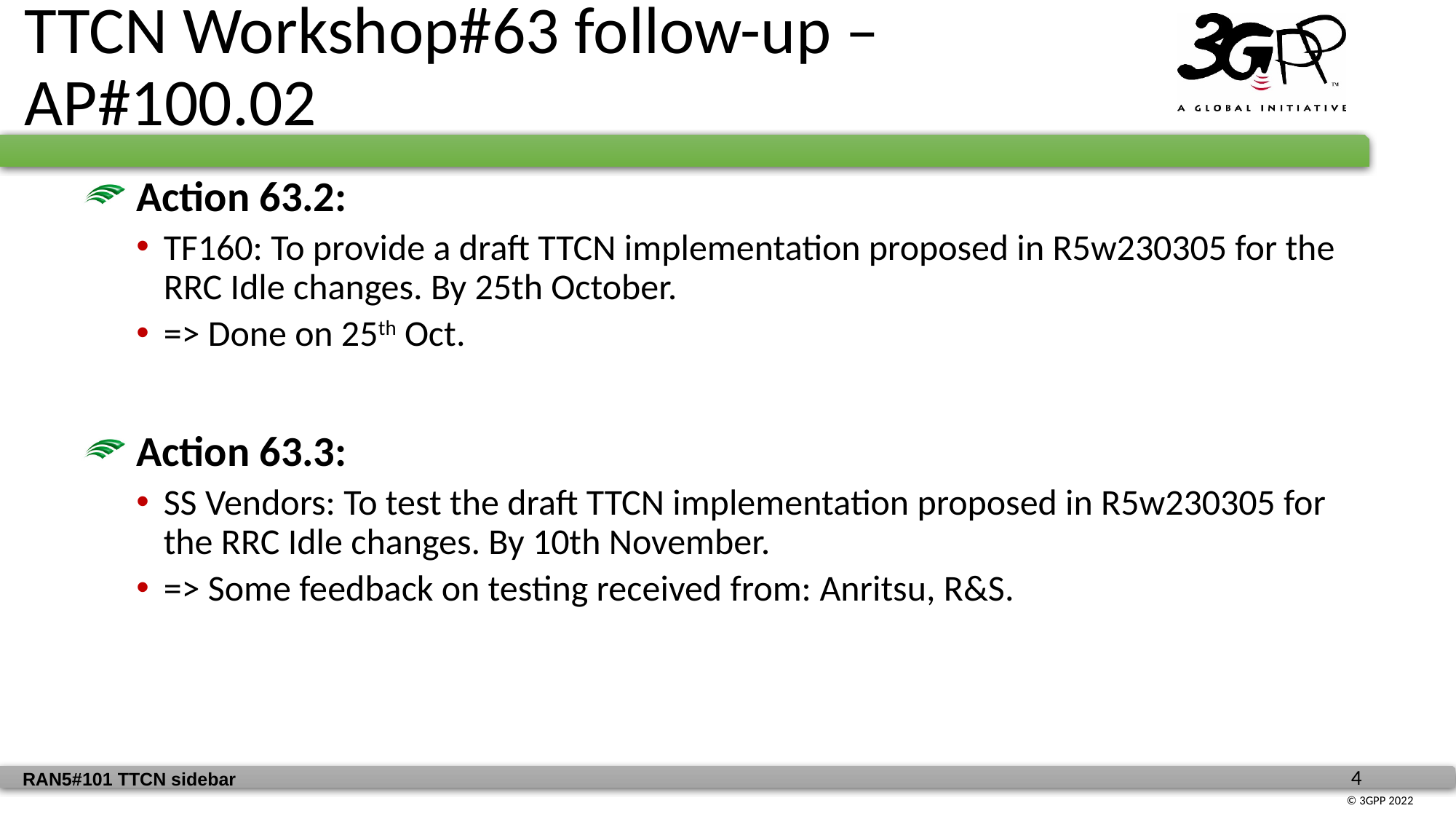

TTCN Workshop#63 follow-up – AP#100.02
 Action 63.2:
TF160: To provide a draft TTCN implementation proposed in R5w230305 for the RRC Idle changes. By 25th October.
=> Done on 25th Oct.

 Action 63.3:
SS Vendors: To test the draft TTCN implementation proposed in R5w230305 for the RRC Idle changes. By 10th November.
=> Some feedback on testing received from: Anritsu, R&S.